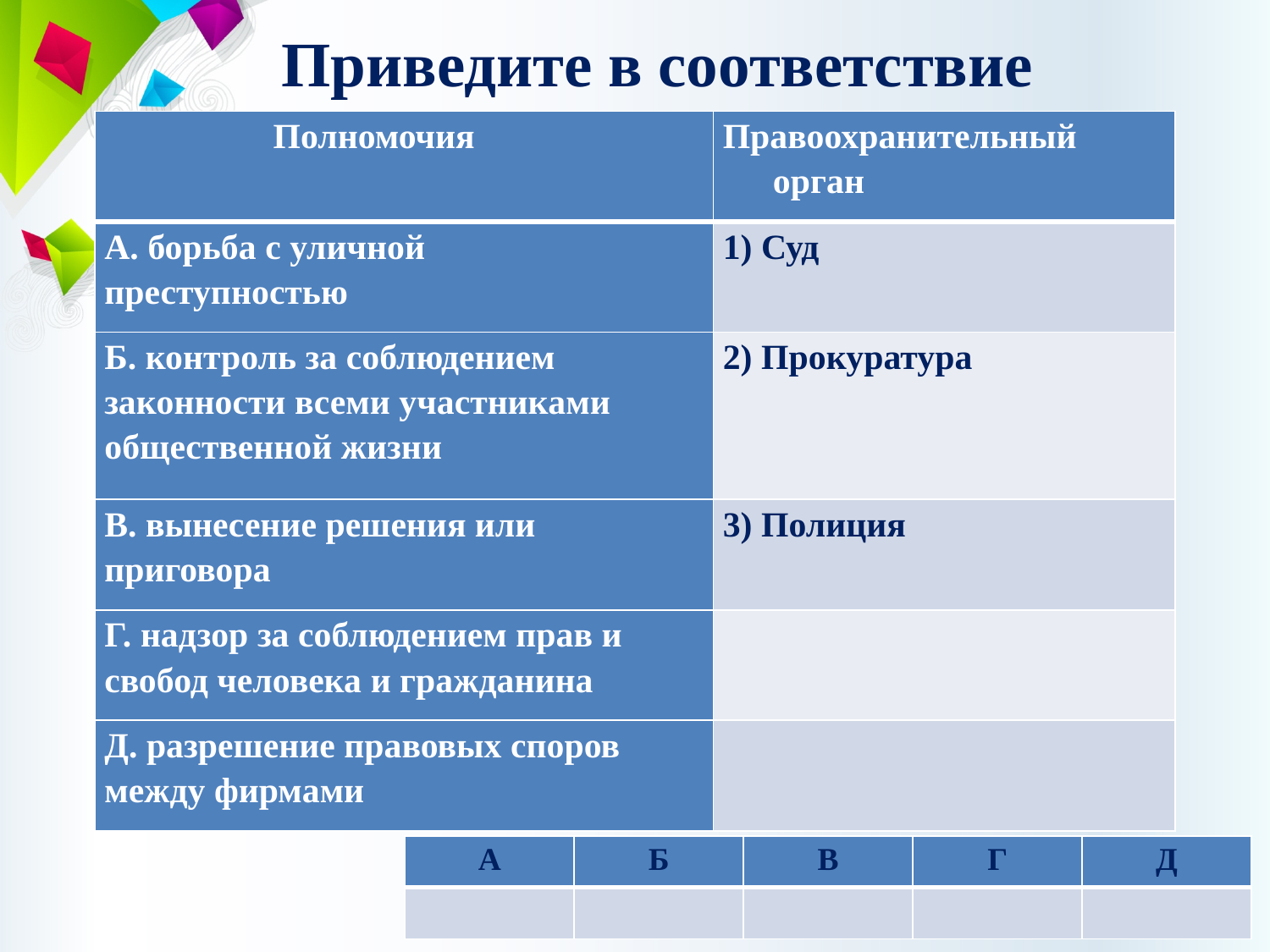

Приведите в соответствие
| Полномочия | Правоохранительный орган |
| --- | --- |
| А. борьба с уличной преступностью | 1) Суд |
| Б. контроль за соблюдением законности всеми участниками общественной жизни | 2) Прокуратура |
| В. вынесение решения или приговора | 3) Полиция |
| Г. надзор за соблюдением прав и свобод человека и гражданина |  |
| Д. разрешение правовых споров между фирмами |  |
| А | Б | В | Г | Д |
| --- | --- | --- | --- | --- |
|  |  |  |  |  |